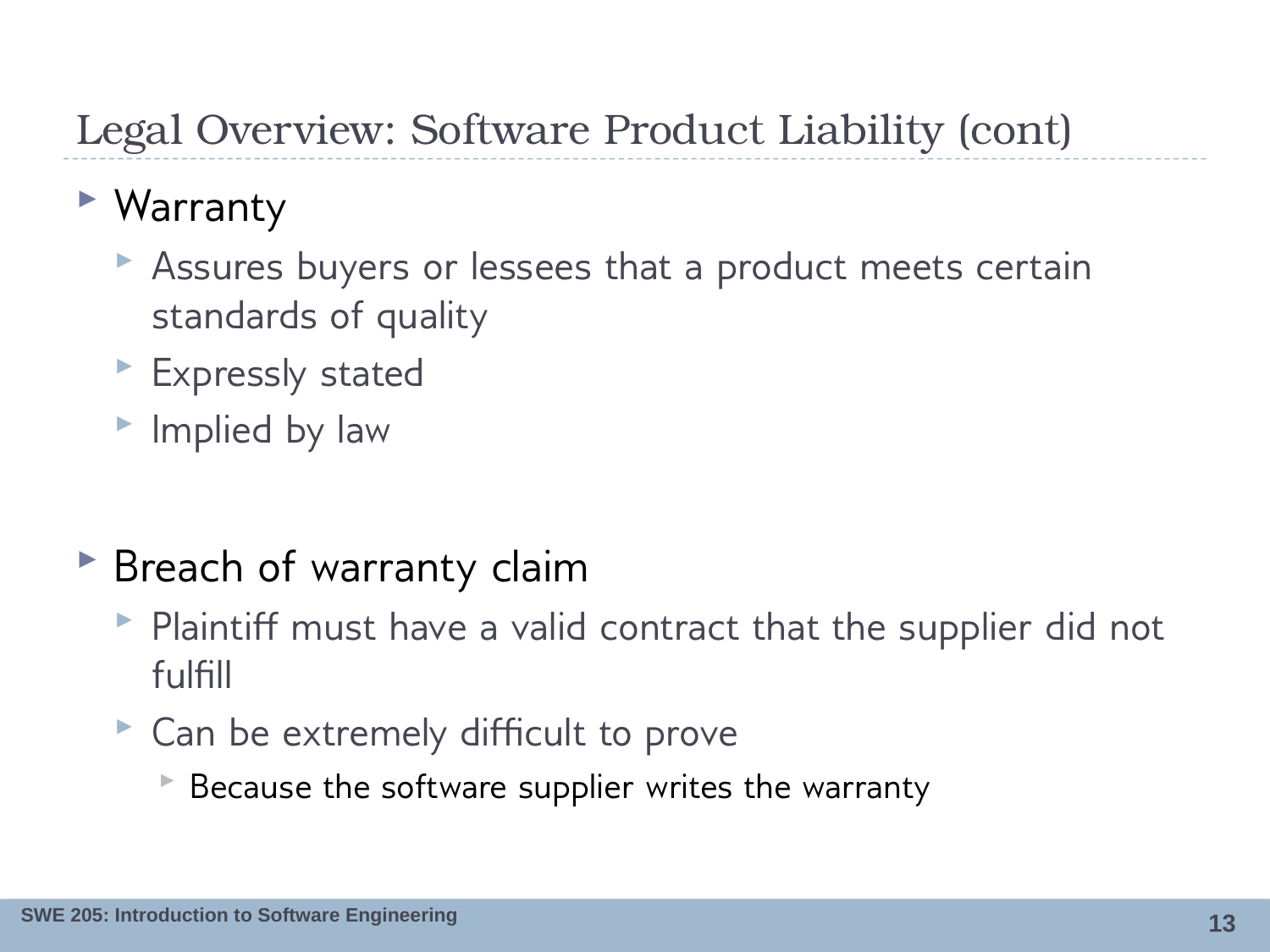

# Legal Overview: Software Product Liability (cont)
Warranty
Assures buyers or lessees that a product meets certain standards of quality
Expressly stated
Implied by law

Breach of warranty claim
Plaintiff must have a valid contract that the supplier did not fulfill
Can be extremely difficult to prove
Because the software supplier writes the warranty

13